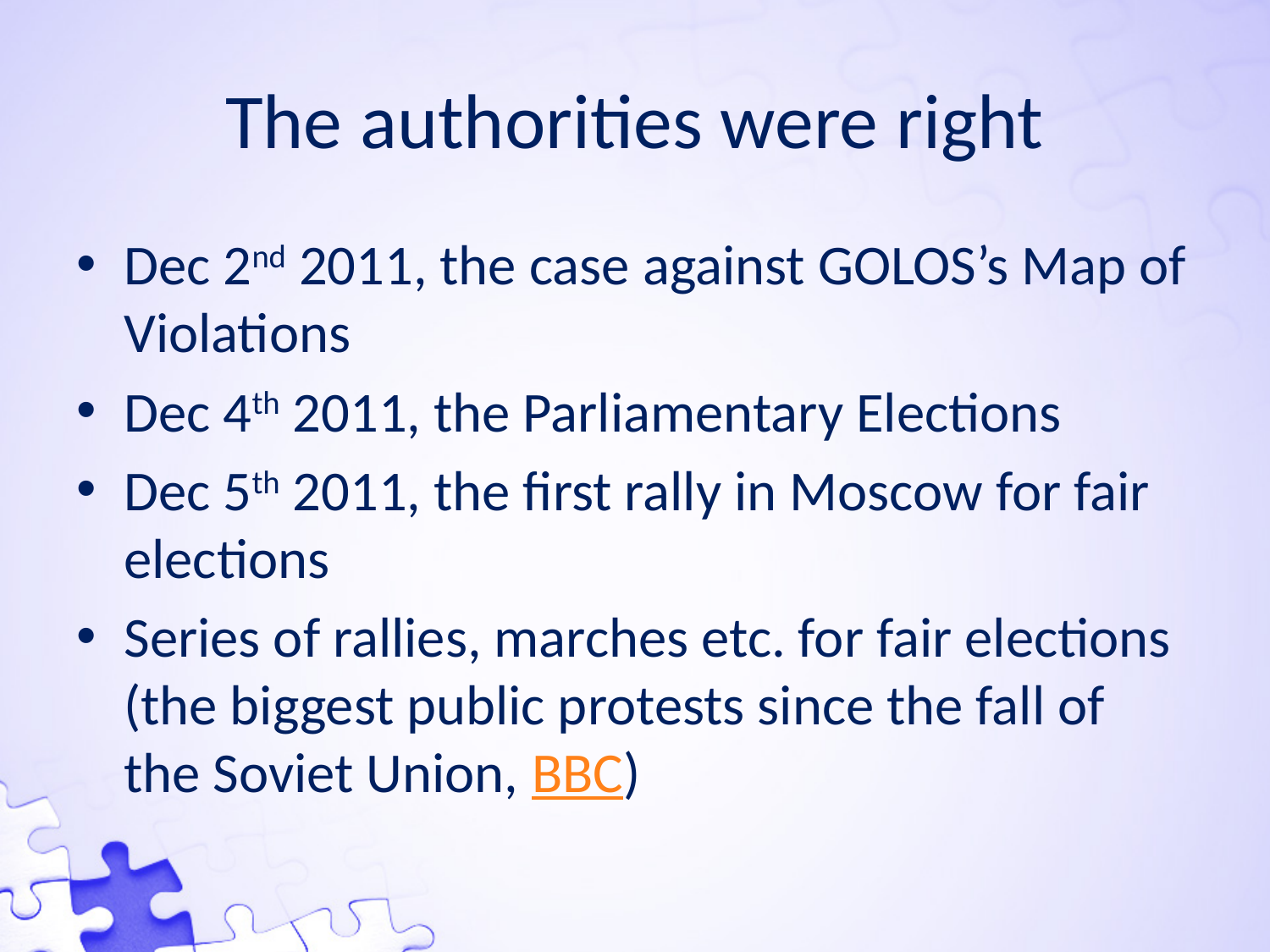

# The authorities were right
Dec 2nd 2011, the case against GOLOS’s Map of Violations
Dec 4th 2011, the Parliamentary Elections
Dec 5th 2011, the first rally in Moscow for fair elections
Series of rallies, marches etc. for fair elections (the biggest public protests since the fall of the Soviet Union, BBC)